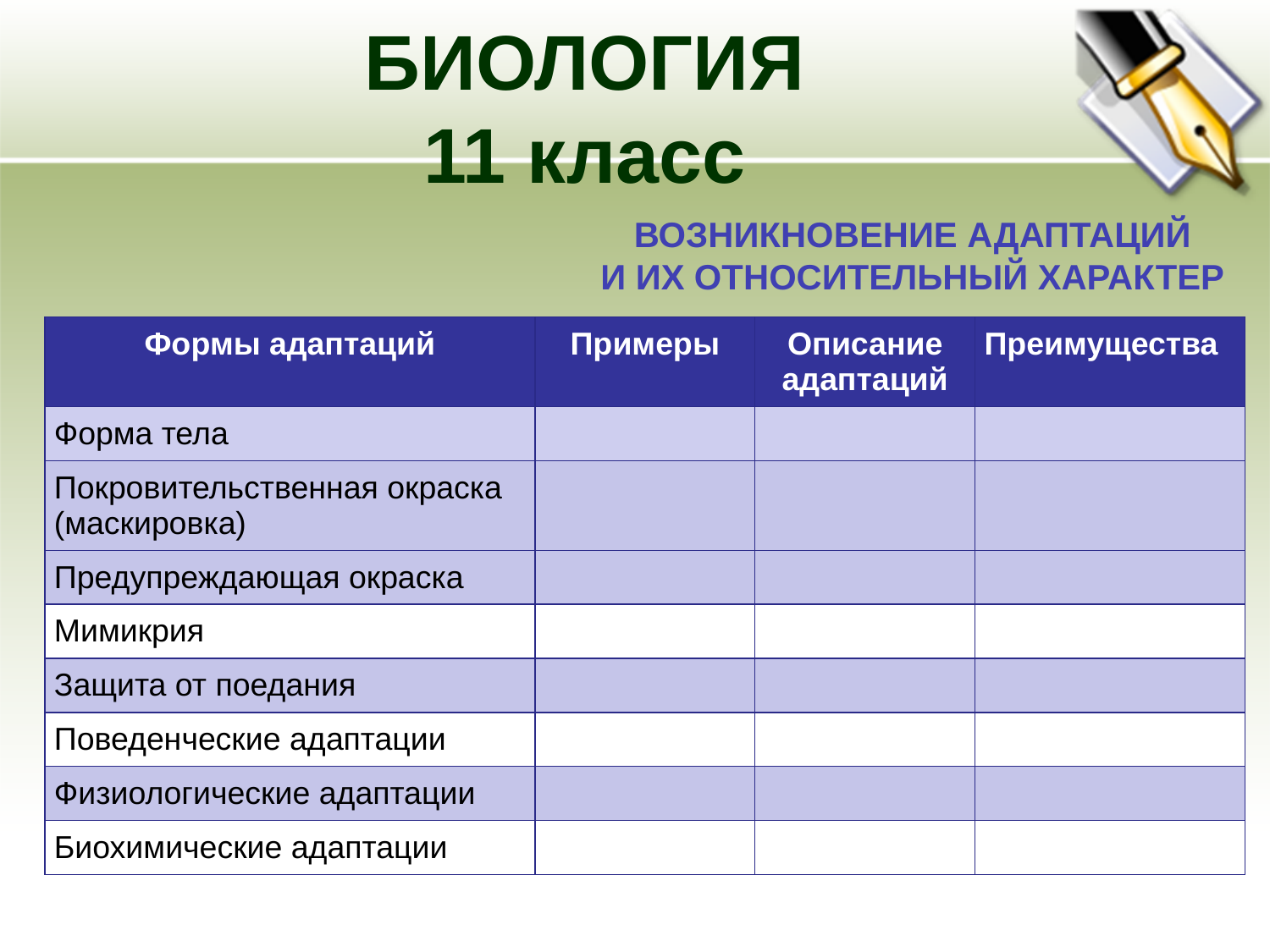

# БИОЛОГИЯ 11 класс
ВОЗНИКНОВЕНИЕ АДАПТАЦИЙ
И ИХ ОТНОСИТЕЛЬНЫЙ ХАРАКТЕР
| Формы адаптаций | Примеры | Описание адаптаций | Преимущества |
| --- | --- | --- | --- |
| Форма тела |  |  |  |
| Покровительственная окраска (маскировка) |  |  |  |
| Предупреждающая окраска |  |  |  |
| Мимикрия |  |  |  |
| Защита от поедания |  |  |  |
| Поведенческие адаптации |  |  |  |
| Физиологические адаптации |  |  |  |
| Биохимические адаптации |  |  |  |